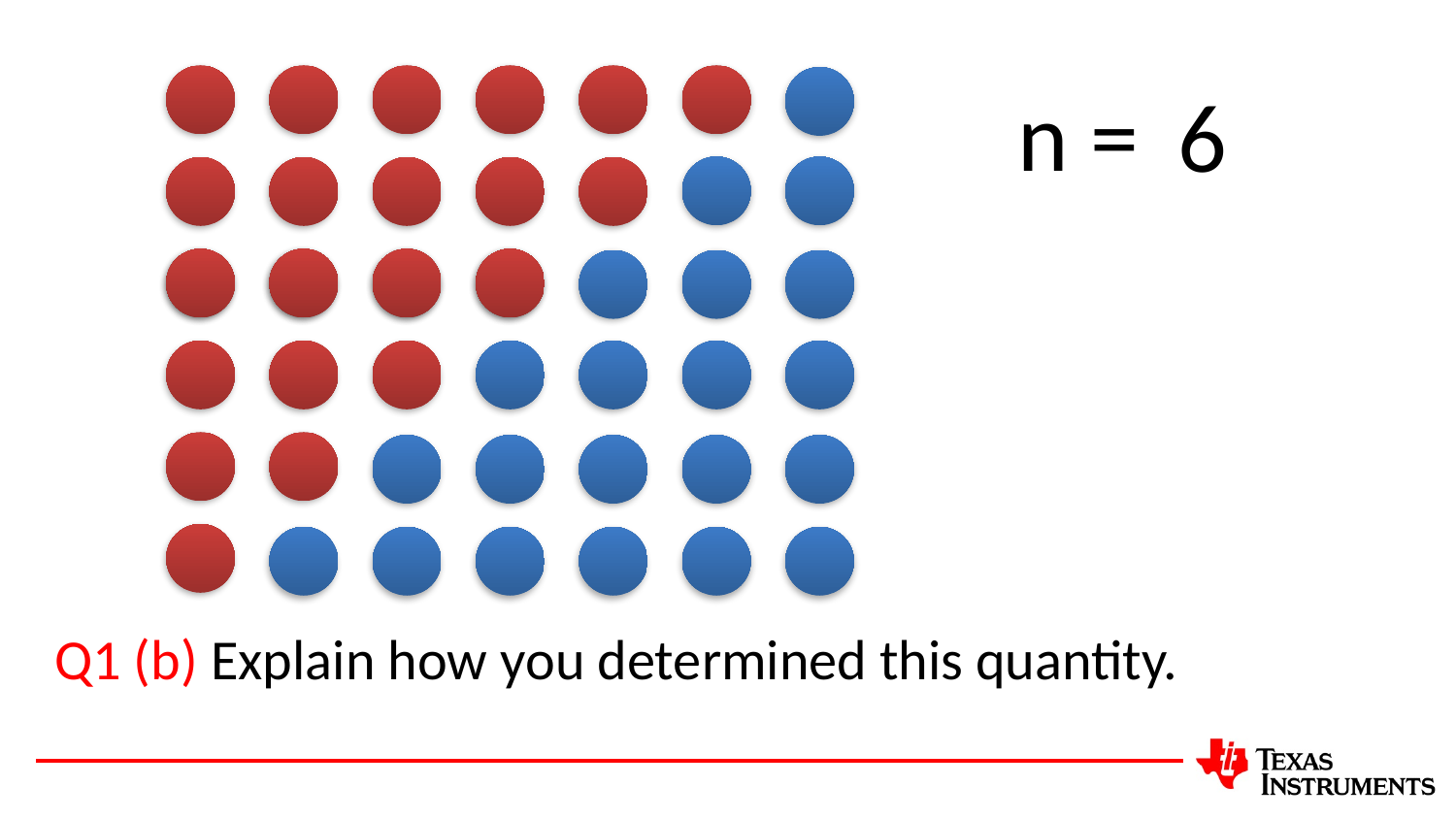

n =
6

Q1 (b) Explain how you determined this quantity.